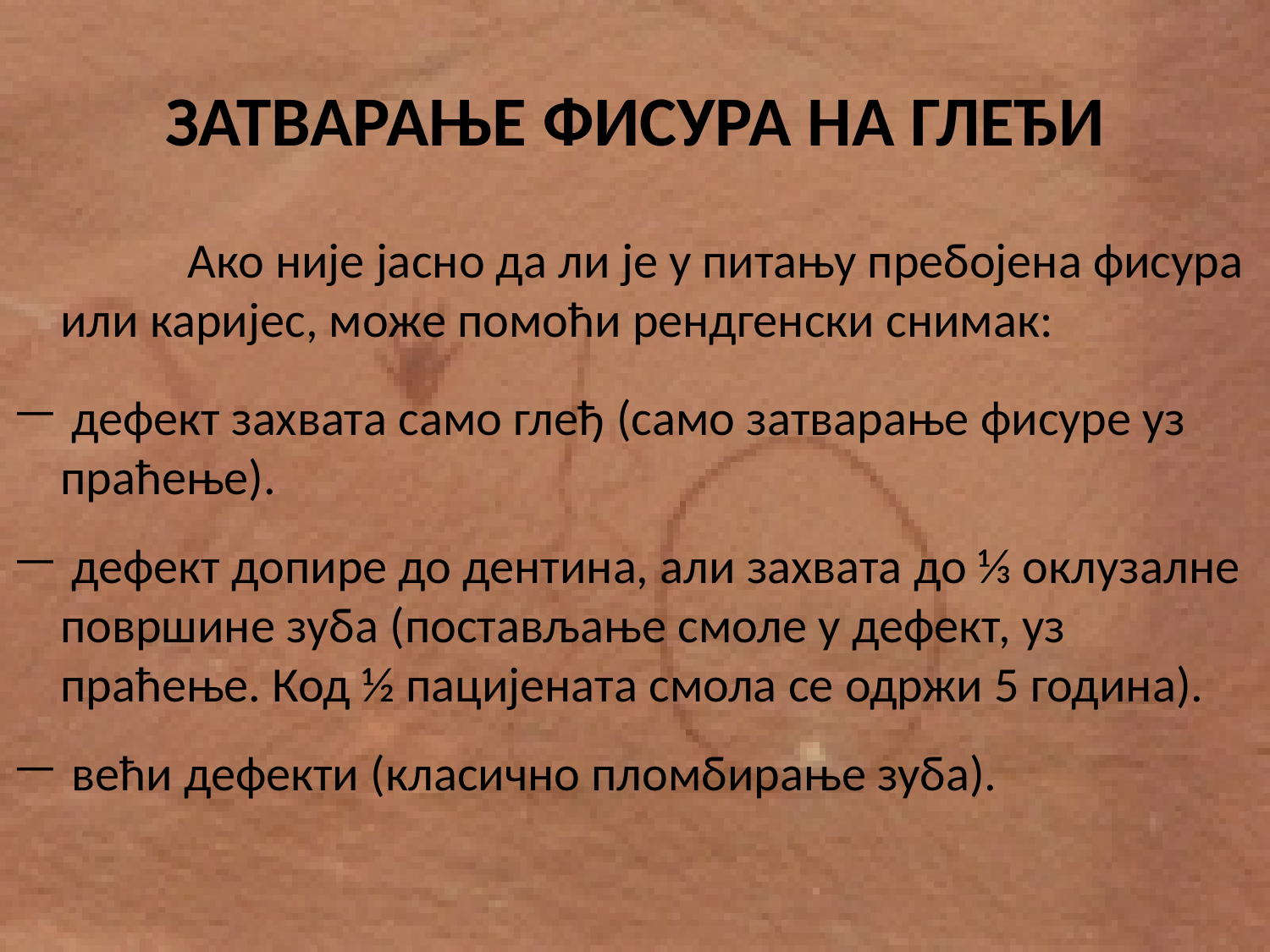

# ЗАТВАРАЊЕ ФИСУРА НА ГЛЕЂИ
		Ако није јасно да ли је у питању пребојена фисура или каријес, може помоћи рендгенски снимак:

 дефект захвата само глеђ (само затварање фисуре уз праћење).

 дефект допире до дентина, али захвата до ⅓ оклузалне површине зуба (постављање смоле у дефект, уз праћење. Код ½ пацијената смола се одржи 5 година).

 већи дефекти (класично пломбирање зуба).